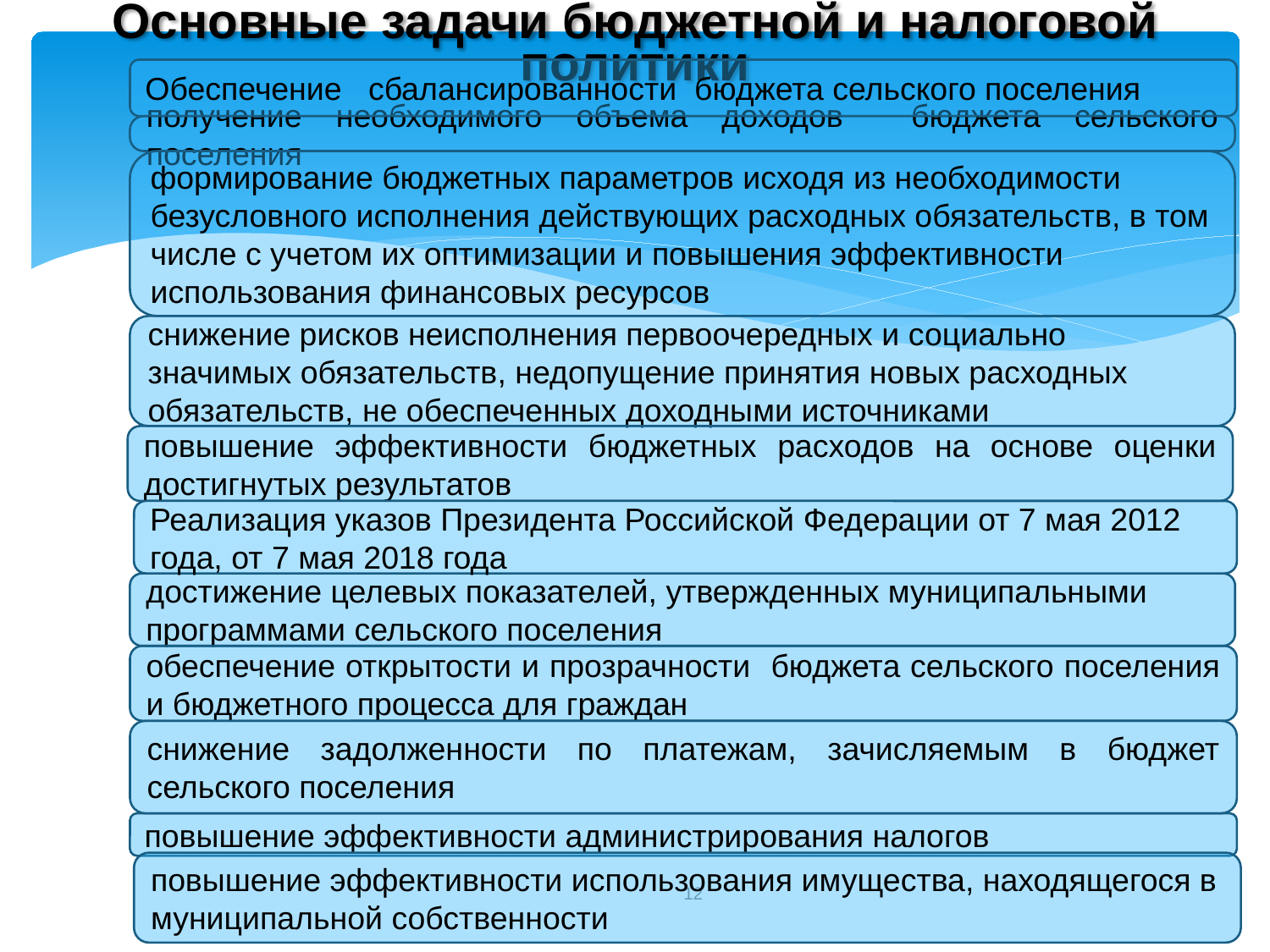

Основные задачи бюджетной и налоговой политики
Обеспечение   сбалансированности  бюджета сельского поселения
получение необходимого объема доходов  бюджета сельского поселения
формирование бюджетных параметров исходя из необходимости безусловного исполнения действующих расходных обязательств, в том числе с учетом их оптимизации и повышения эффективности использования финансовых ресурсов
снижение рисков неисполнения первоочередных и социально значимых обязательств, недопущение принятия новых расходных обязательств, не обеспеченных доходными источниками
повышение эффективности бюджетных расходов на основе оценки достигнутых результатов
Реализация указов Президента Российской Федерации от 7 мая 2012 года, от 7 мая 2018 года
достижение целевых показателей, утвержденных муниципальными программами сельского поселения
обеспечение открытости и прозрачности  бюджета сельского поселения и бюджетного процесса для граждан
снижение задолженности по платежам, зачисляемым в бюджет сельского поселения
повышение эффективности администрирования налогов
повышение эффективности использования имущества, находящегося в муниципальной собственности
12